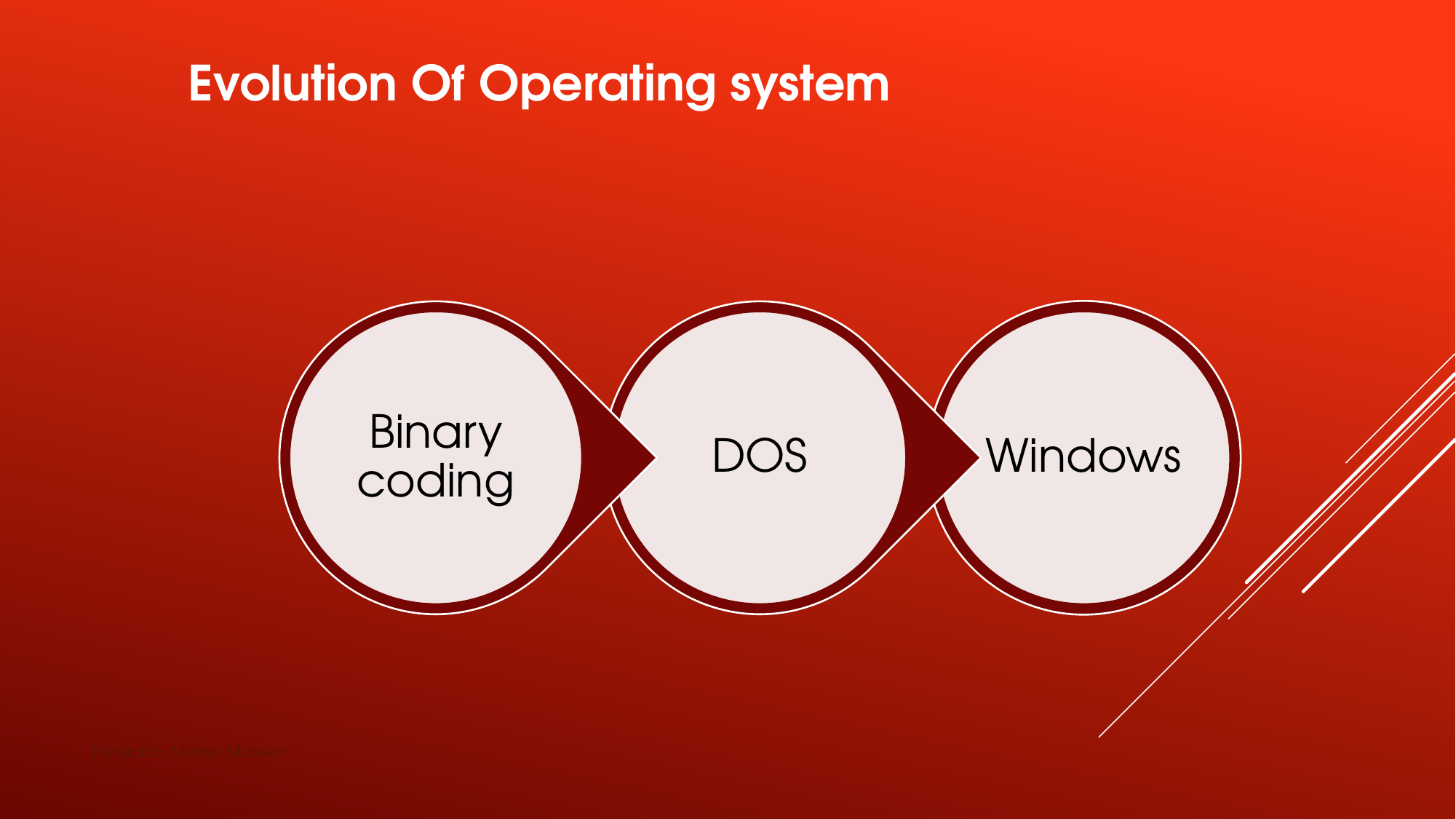

Evolution Of Operating system
Windows
DOS
Binary coding
Instructor:  Mohsin Mateen